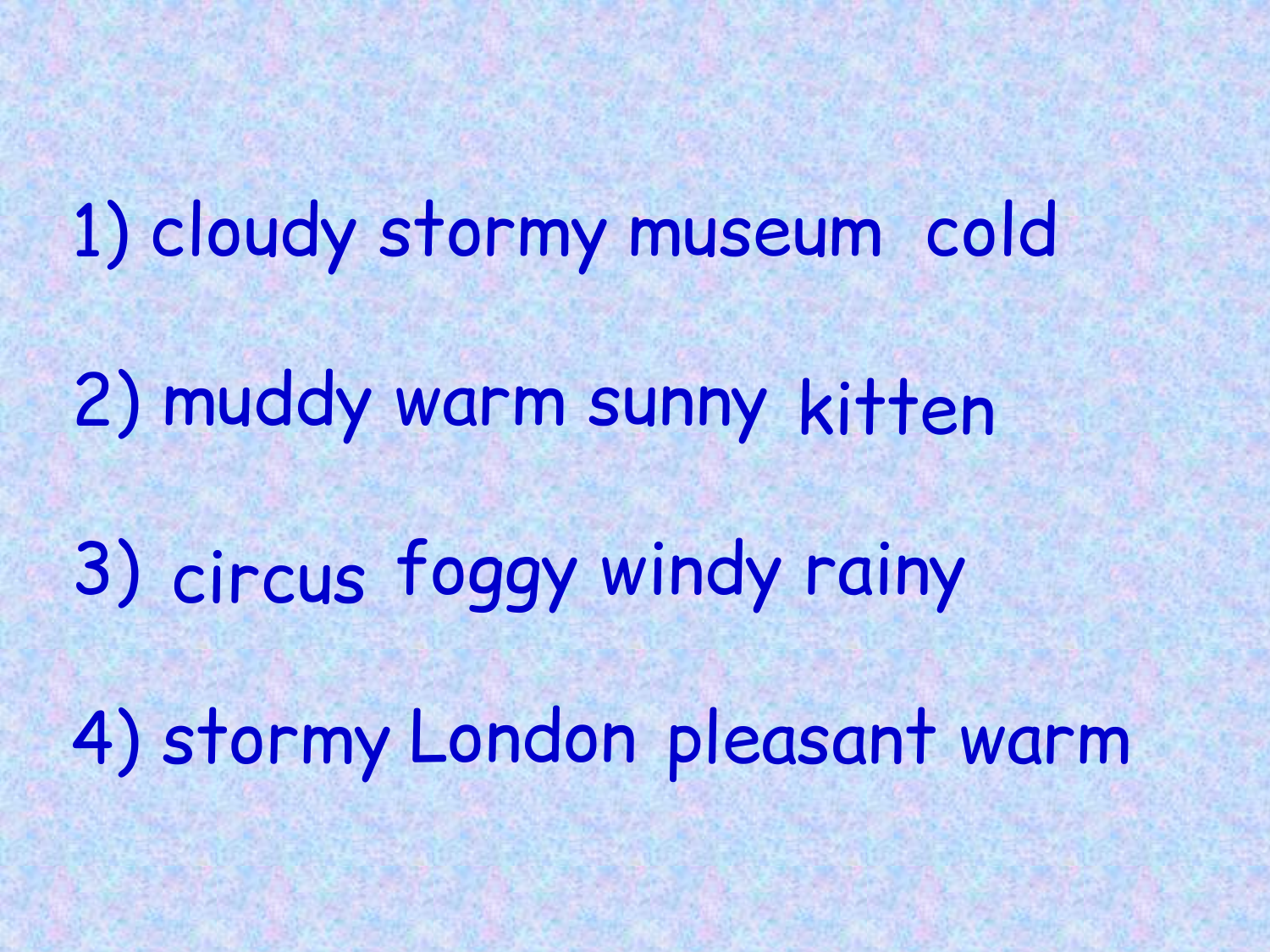

cloudy stormy               cold

 muddy warm sunny

            foggy windy rainy

 stormy             pleasant warm
museum
kitten
circus
London